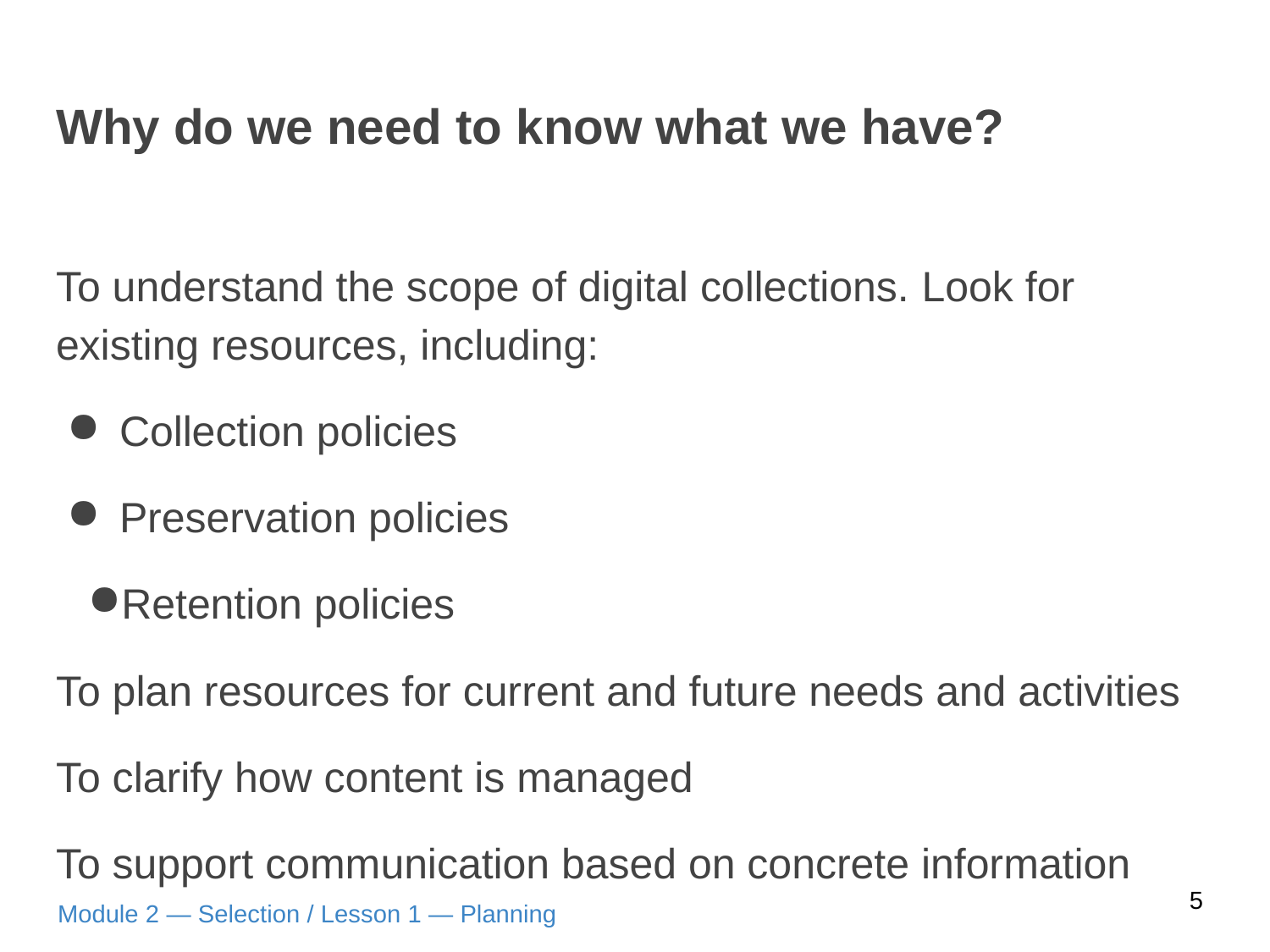

# Why do we need to know what we have?
To understand the scope of digital collections. Look for existing resources, including:
Collection policies
Preservation policies
Retention policies
To plan resources for current and future needs and activities
To clarify how content is managed
To support communication based on concrete information
5
Module 2 — Selection / Lesson 1 — Planning